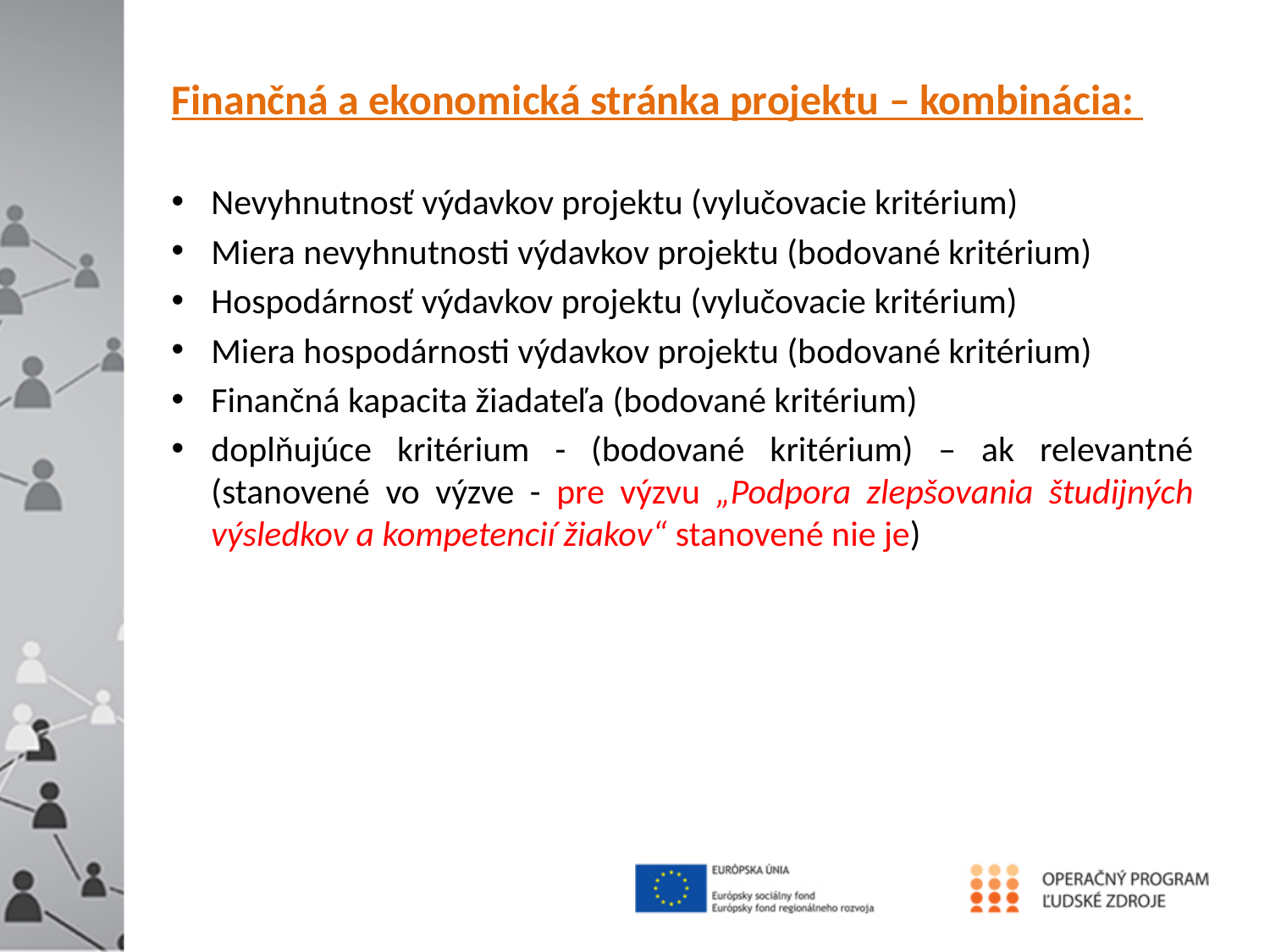

Finančná a ekonomická stránka projektu – kombinácia:

Nevyhnutnosť výdavkov projektu (vylučovacie kritérium)
Miera nevyhnutnosti výdavkov projektu (bodované kritérium)
Hospodárnosť výdavkov projektu (vylučovacie kritérium)
Miera hospodárnosti výdavkov projektu (bodované kritérium)
Finančná kapacita žiadateľa (bodované kritérium)
doplňujúce kritérium - (bodované kritérium) – ak relevantné (stanovené vo výzve - pre výzvu „Podpora zlepšovania študijných výsledkov a kompetencií žiakov“ stanovené nie je)